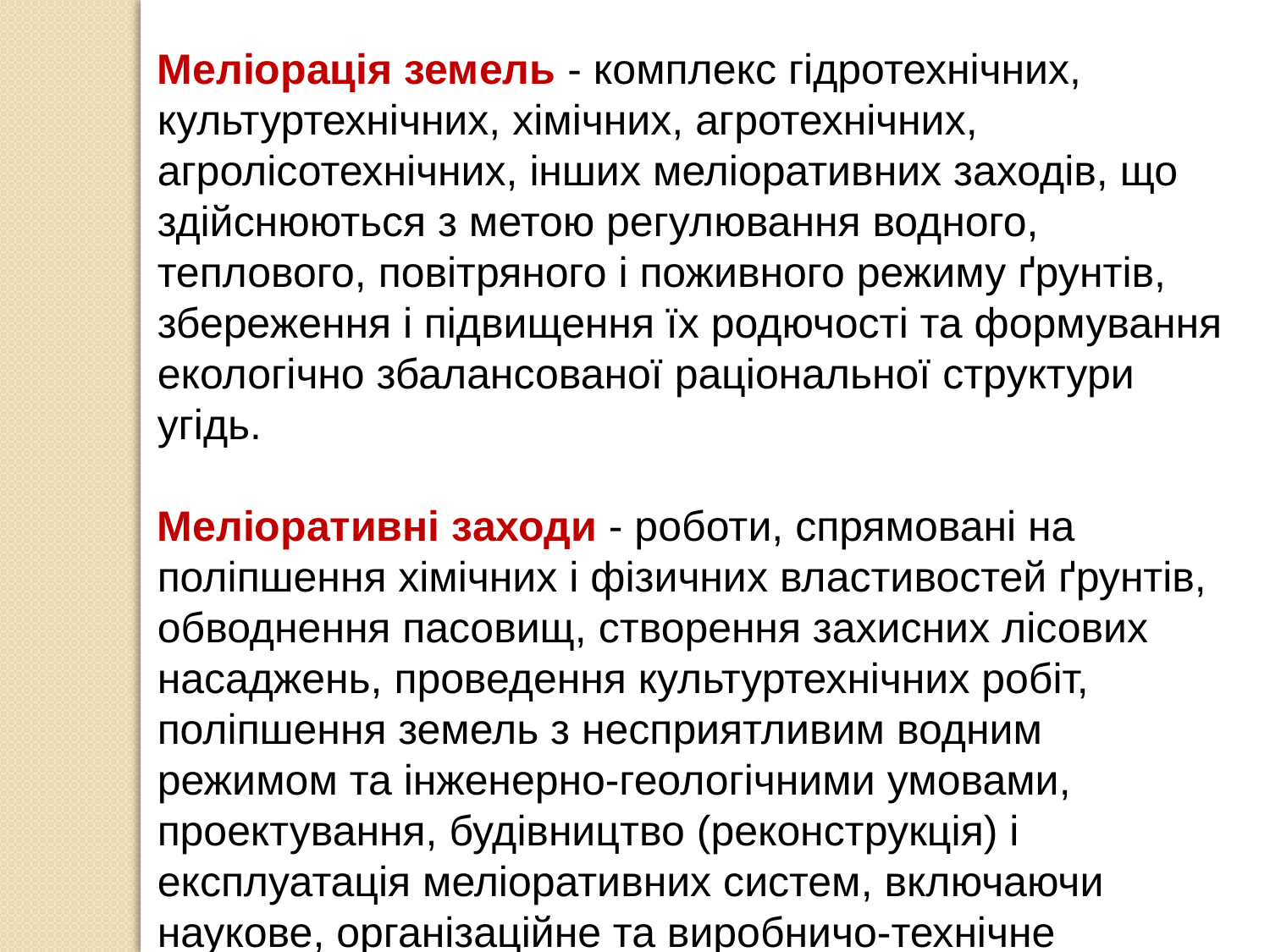

Меліорація земель - комплекс гідротехнічних, культуртехнічних, хімічних, агротехнічних, агролісотехнічних, інших меліоративних заходів, що здійснюються з метою регулювання водного, теплового, повітряного і поживного режиму ґрунтів, збереження і підвищення їх родючості та формування екологічно збалансованої раціональної структури угідь.

Меліоративні заходи - роботи, спрямовані на поліпшення хімічних і фізичних властивостей ґрунтів, обводнення пасовищ, створення захисних лісових насаджень, проведення культуртехнічних робіт, поліпшення земель з несприятливим водним режимом та інженерно-геологічними умовами, проектування, будівництво (реконструкція) і експлуатація меліоративних систем, включаючи наукове, організаційне та виробничо-технічне забезпечення цих робіт.